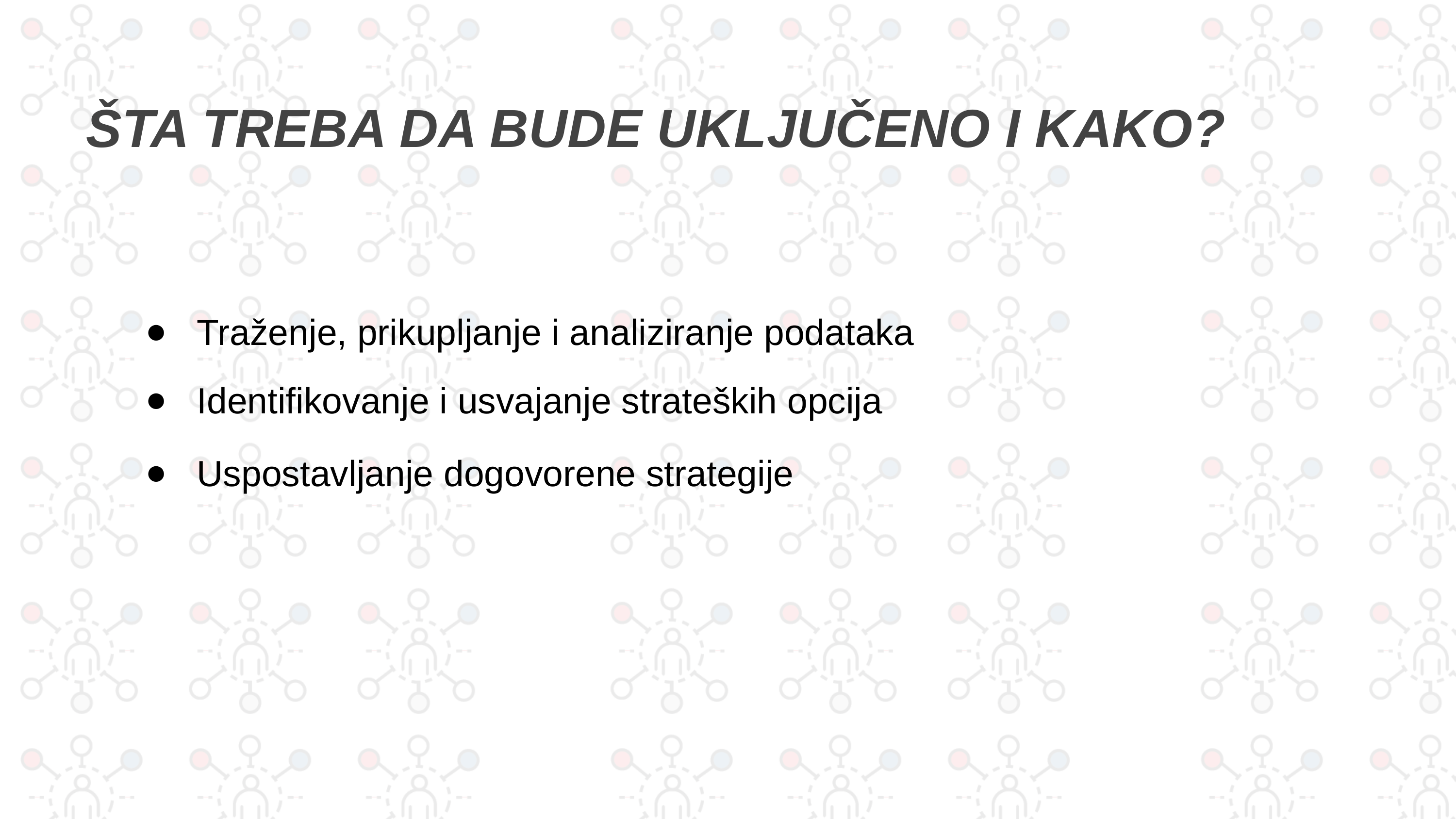

# ŠTA TREBA DA BUDE UKLJUČENO I KAKO?

Traženje, prikupljanje i analiziranje podataka
Identifikovanje i usvajanje strateških opcija
Uspostavljanje dogovorene strategije